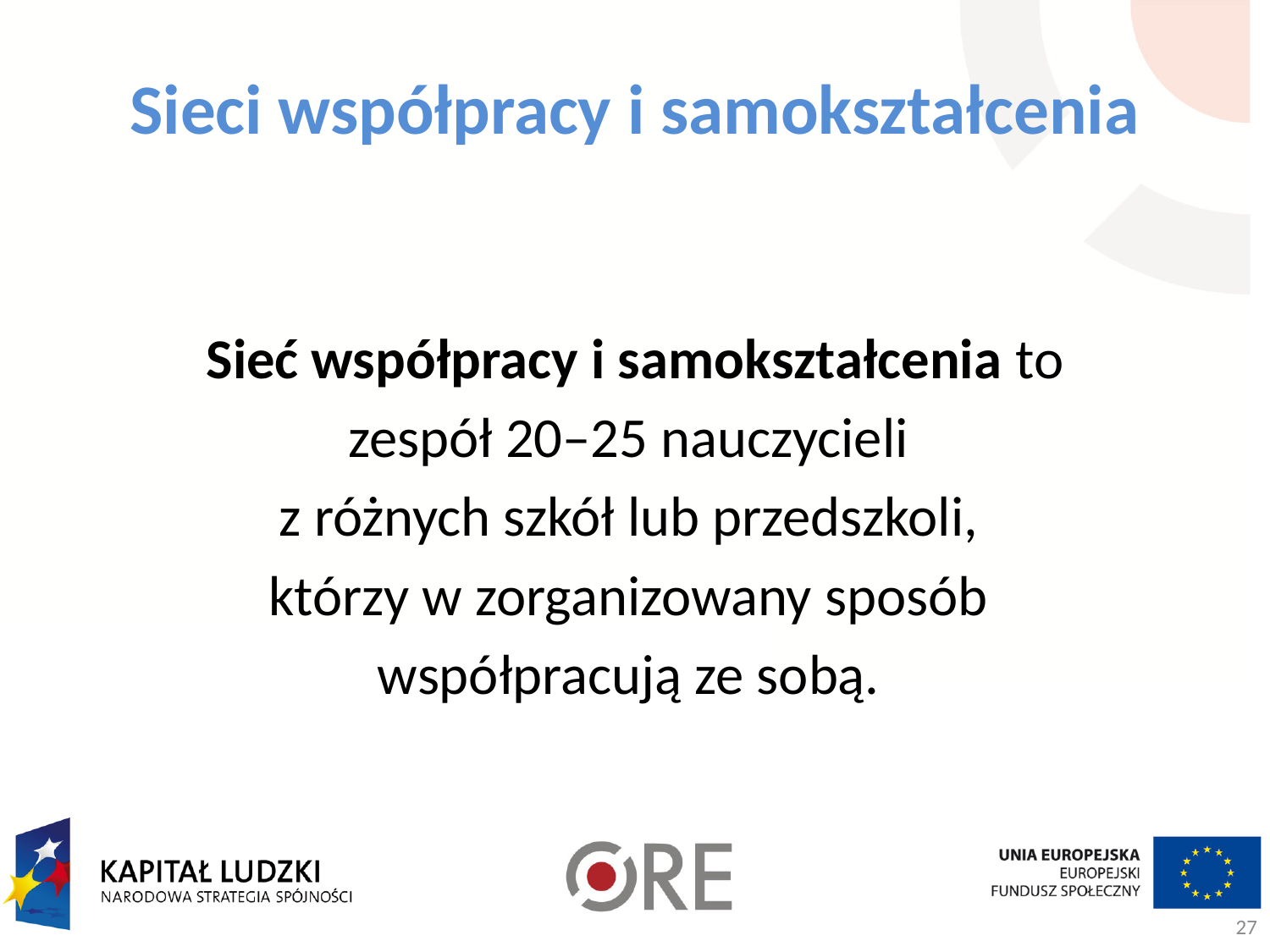

Sieci współpracy i samokształcenia

Sieć współpracy i samokształcenia to
zespół 20–25 nauczycieli
z różnych szkół lub przedszkoli,
którzy w zorganizowany sposób
współpracują ze sobą.

27